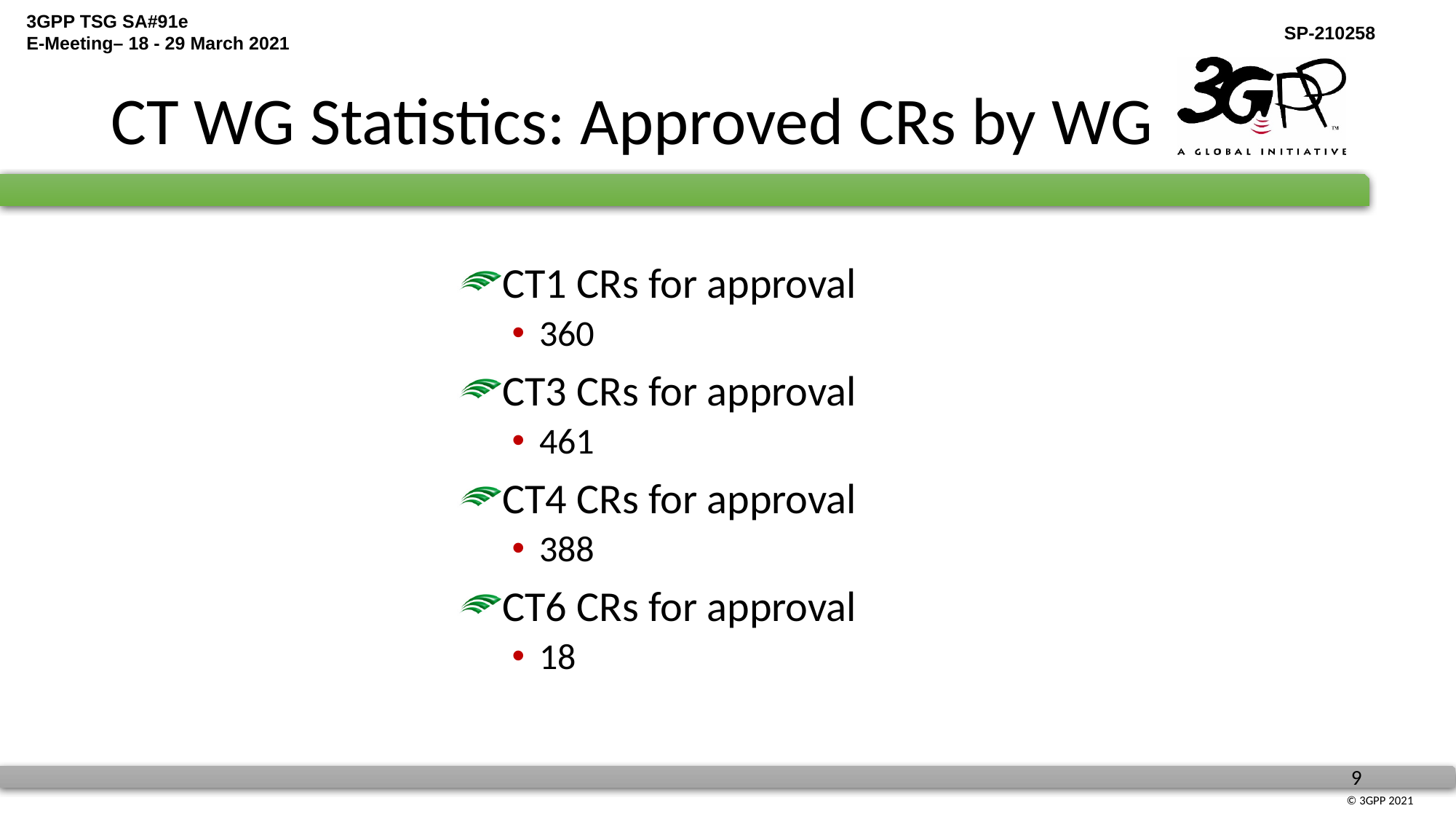

# CT WG Statistics: Approved CRs by WG
CT1 CRs for approval
360
CT3 CRs for approval
461
CT4 CRs for approval
388
CT6 CRs for approval
18